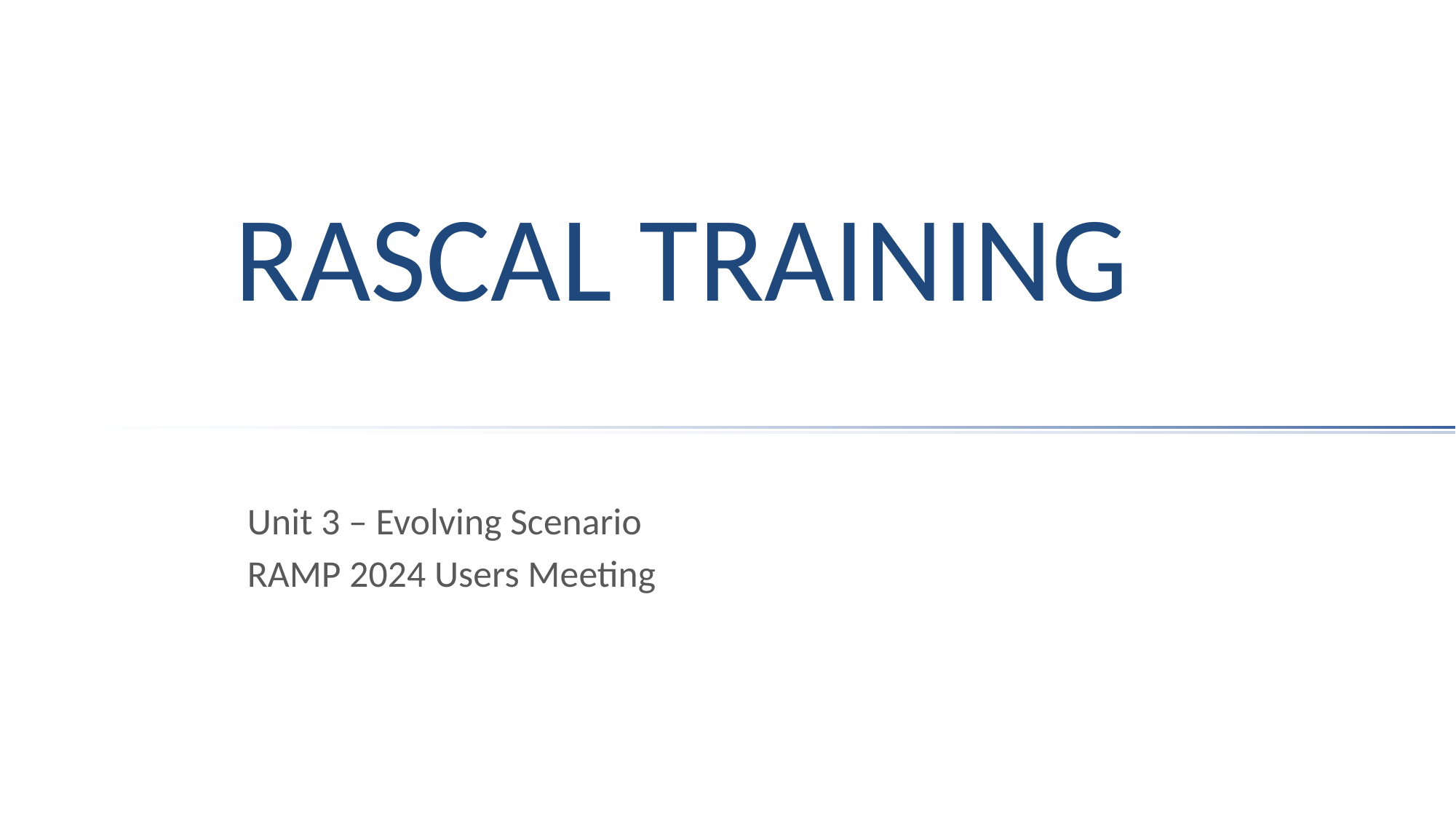

# RASCAL Training
Unit 3 – Evolving Scenario
RAMP 2024 Users Meeting